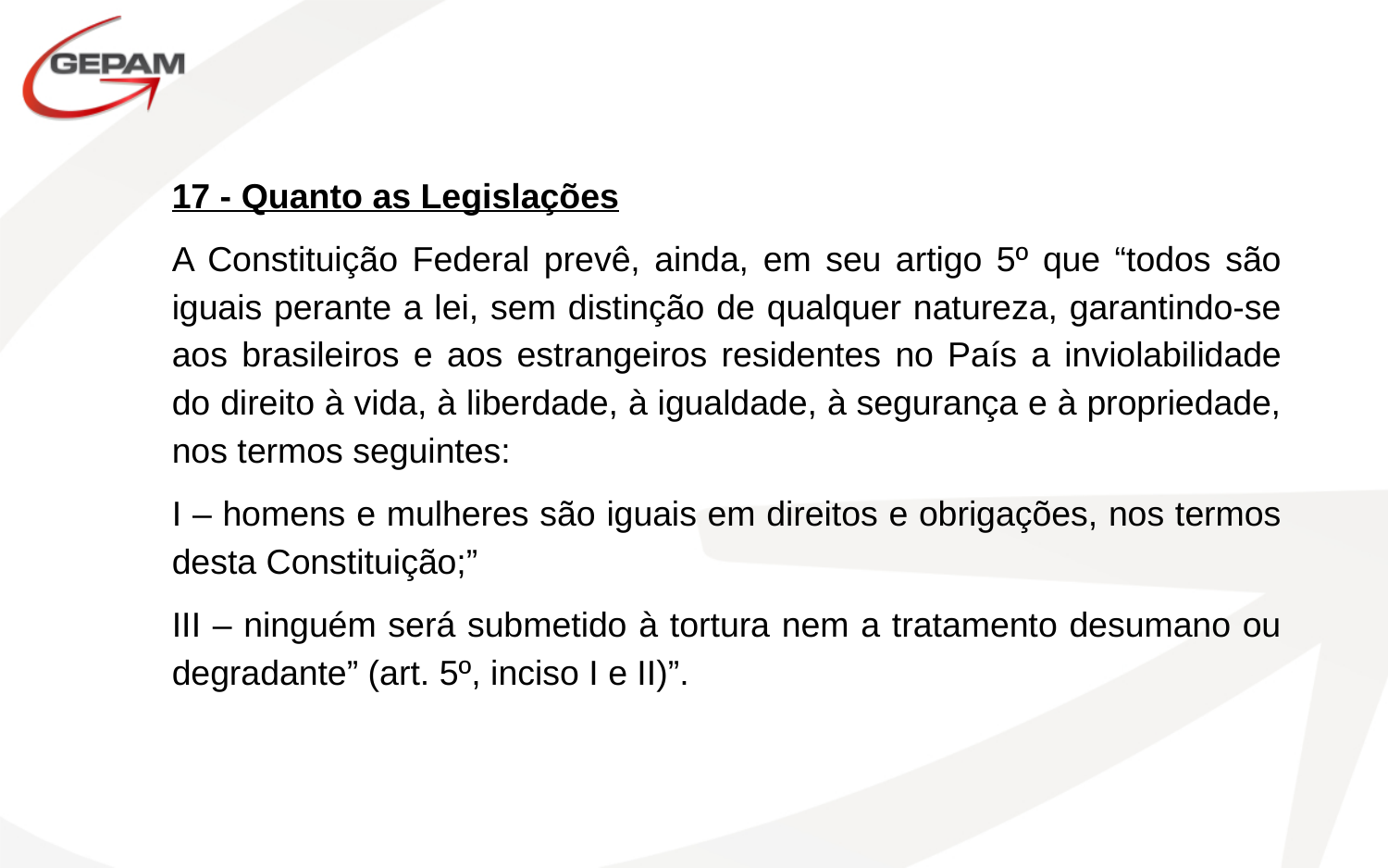

17 - Quanto as Legislações
A Constituição Federal prevê, ainda, em seu artigo 5º que “todos são iguais perante a lei, sem distinção de qualquer natureza, garantindo-se aos brasileiros e aos estrangeiros residentes no País a inviolabilidade do direito à vida, à liberdade, à igualdade, à segurança e à propriedade, nos termos seguintes:
I – homens e mulheres são iguais em direitos e obrigações, nos termos desta Constituição;”
III – ninguém será submetido à tortura nem a tratamento desumano ou degradante” (art. 5º, inciso I e II)”.